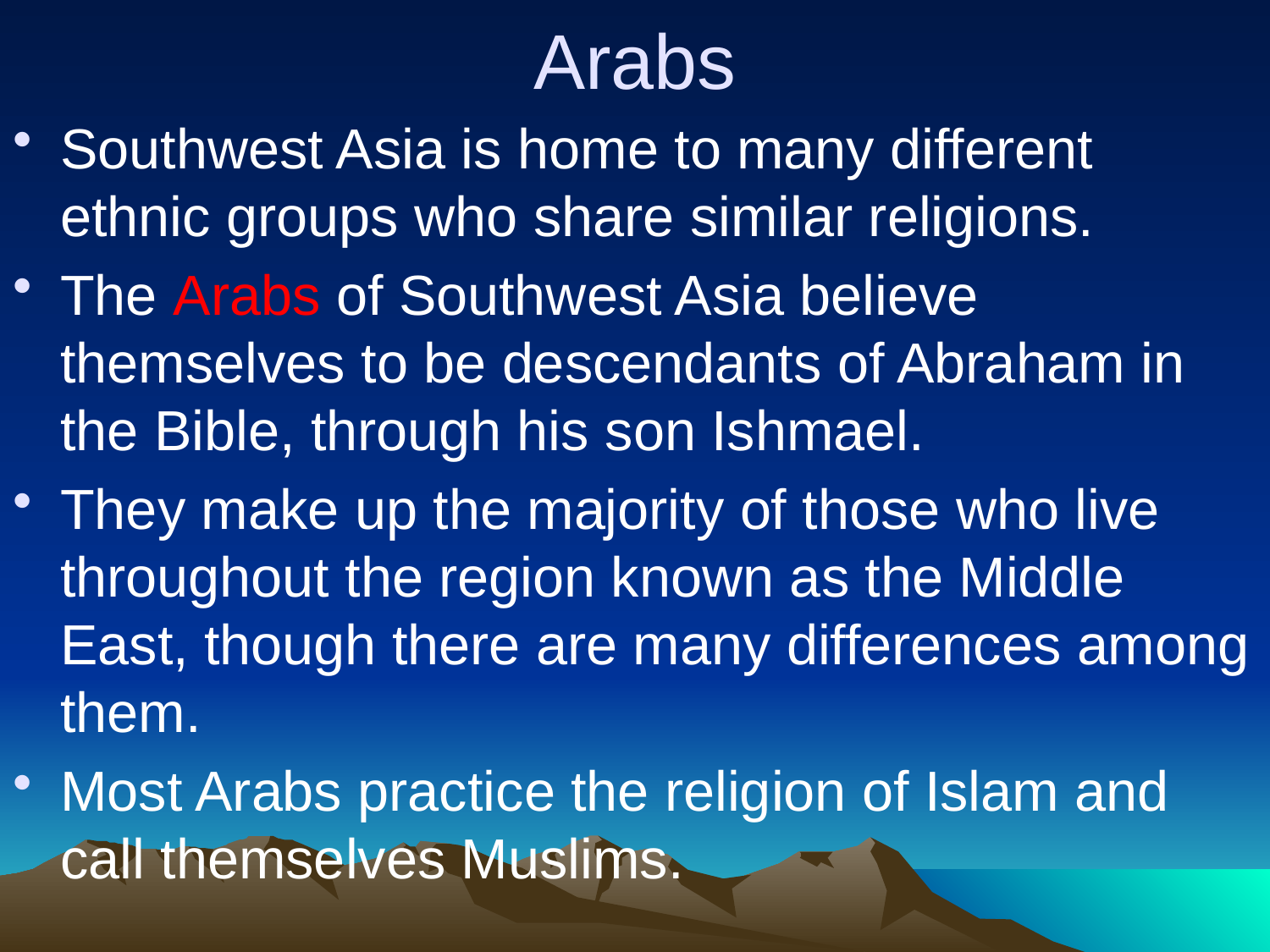

# Arabs
Southwest Asia is home to many different ethnic groups who share similar religions.
The Arabs of Southwest Asia believe themselves to be descendants of Abraham in the Bible, through his son Ishmael.
They make up the majority of those who live throughout the region known as the Middle East, though there are many differences among them.
Most Arabs practice the religion of Islam and call themselves Muslims.